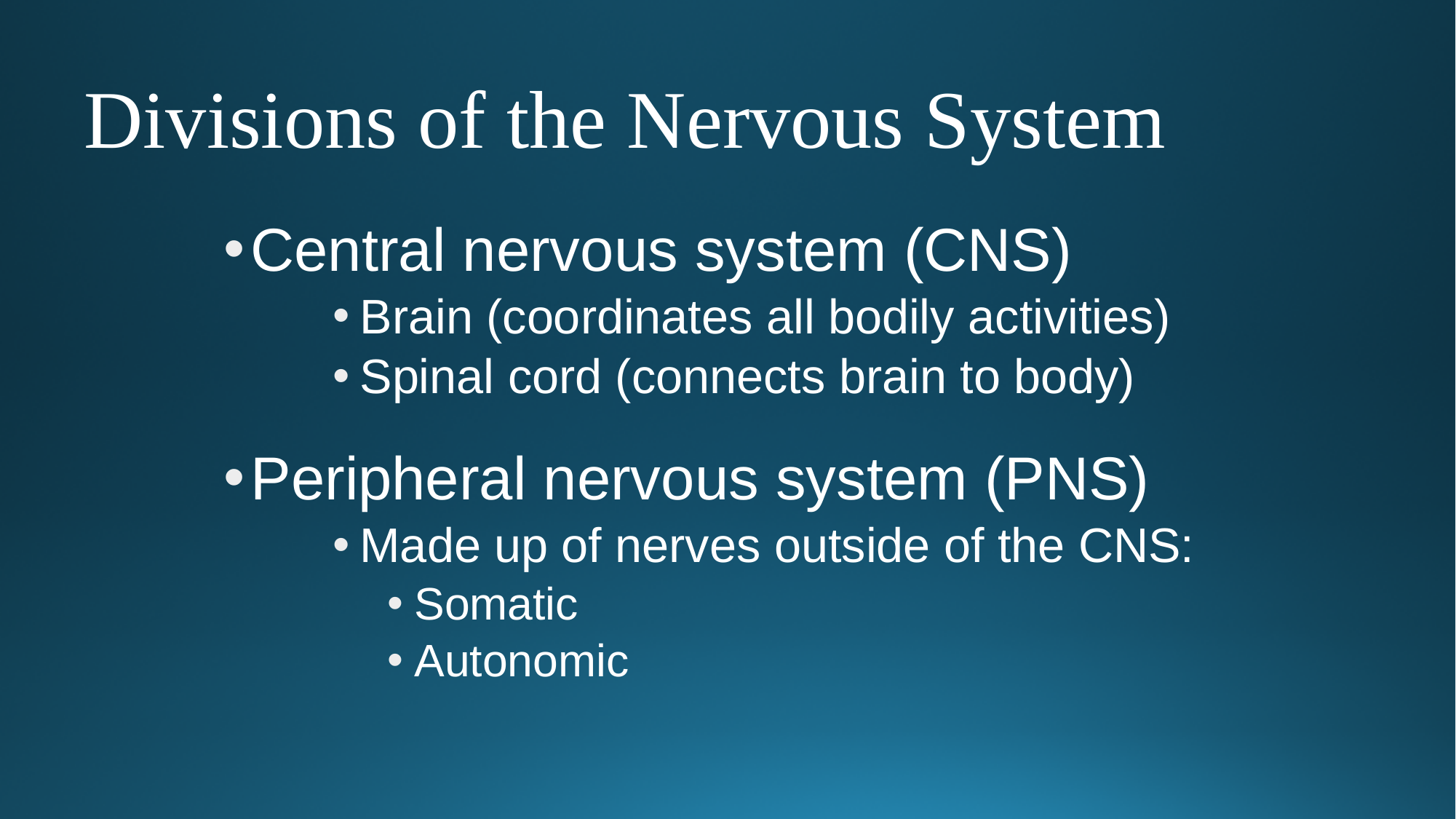

# Divisions of the Nervous System
Central nervous system (CNS)
Brain (coordinates all bodily activities)
Spinal cord (connects brain to body)

Peripheral nervous system (PNS)
Made up of nerves outside of the CNS:
Somatic
Autonomic